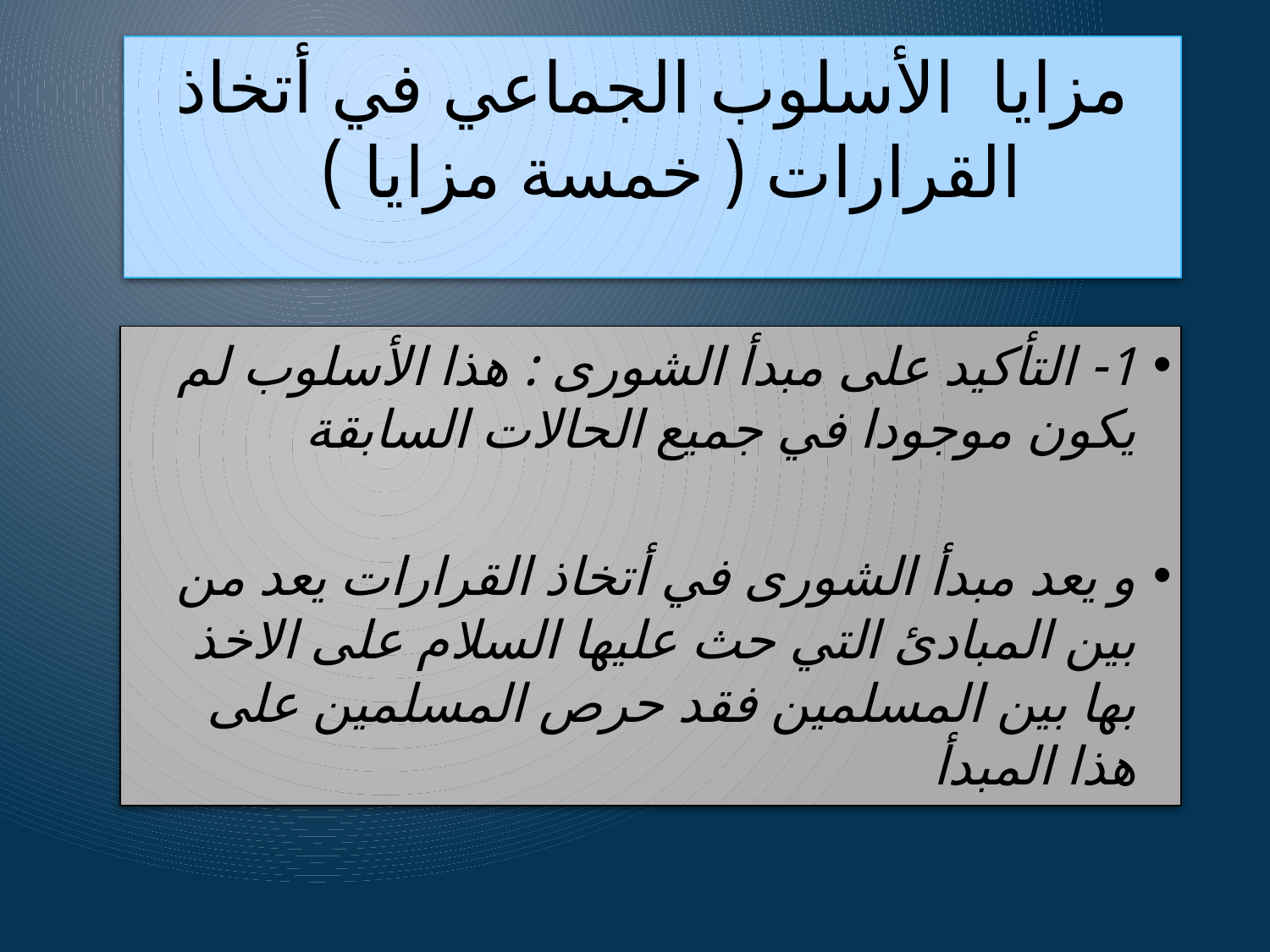

# مزايا  الأسلوب الجماعي في أتخاذ القرارات ( خمسة مزايا )
1- التأكيد على مبدأ الشورى : هذا الأسلوب لم يكون موجودا في جميع الحالات السابقة

و يعد مبدأ الشورى في أتخاذ القرارات يعد من بين المبادئ التي حث عليها السلام على الاخذ بها بين المسلمين فقد حرص المسلمين على هذا المبدأ